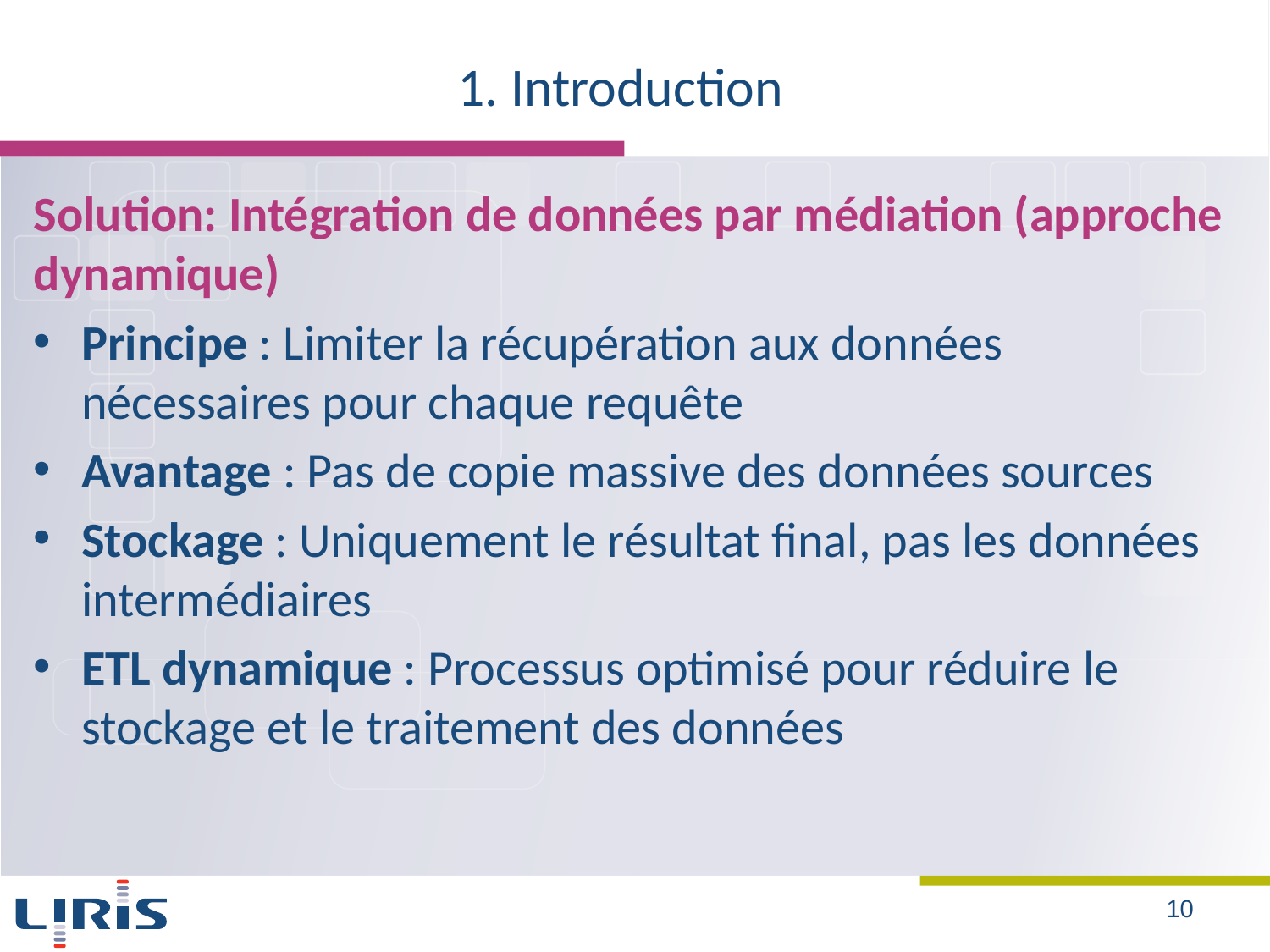

# 1. Introduction
Solution: Intégration de données par médiation (approche dynamique)
Principe : Limiter la récupération aux données nécessaires pour chaque requête
Avantage : Pas de copie massive des données sources
Stockage : Uniquement le résultat final, pas les données intermédiaires
ETL dynamique : Processus optimisé pour réduire le stockage et le traitement des données
10